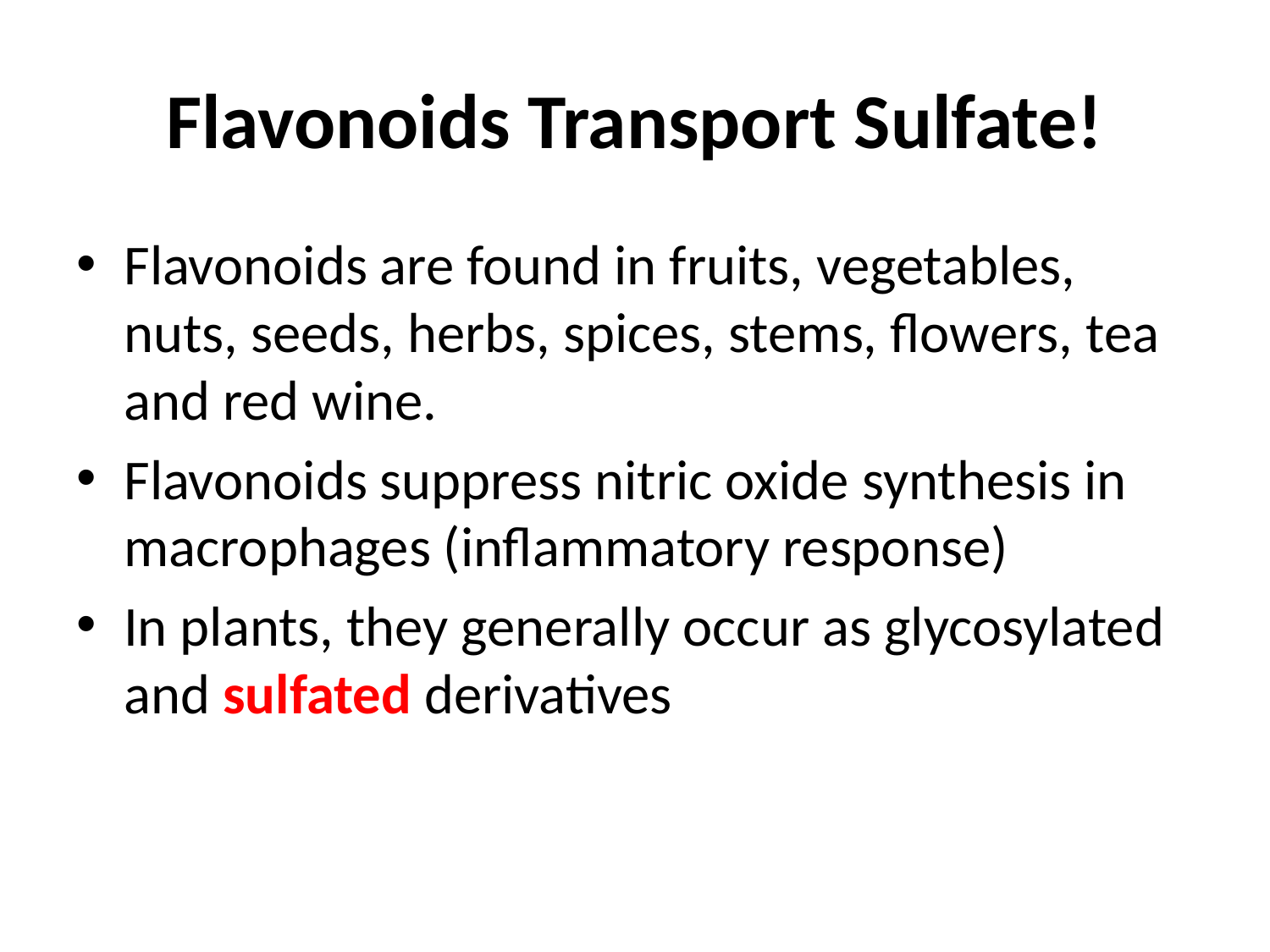

# Flavonoids Transport Sulfate!
Flavonoids are found in fruits, vegetables, nuts, seeds, herbs, spices, stems, flowers, tea and red wine.
Flavonoids suppress nitric oxide synthesis in macrophages (inflammatory response)
In plants, they generally occur as glycosylated and sulfated derivatives